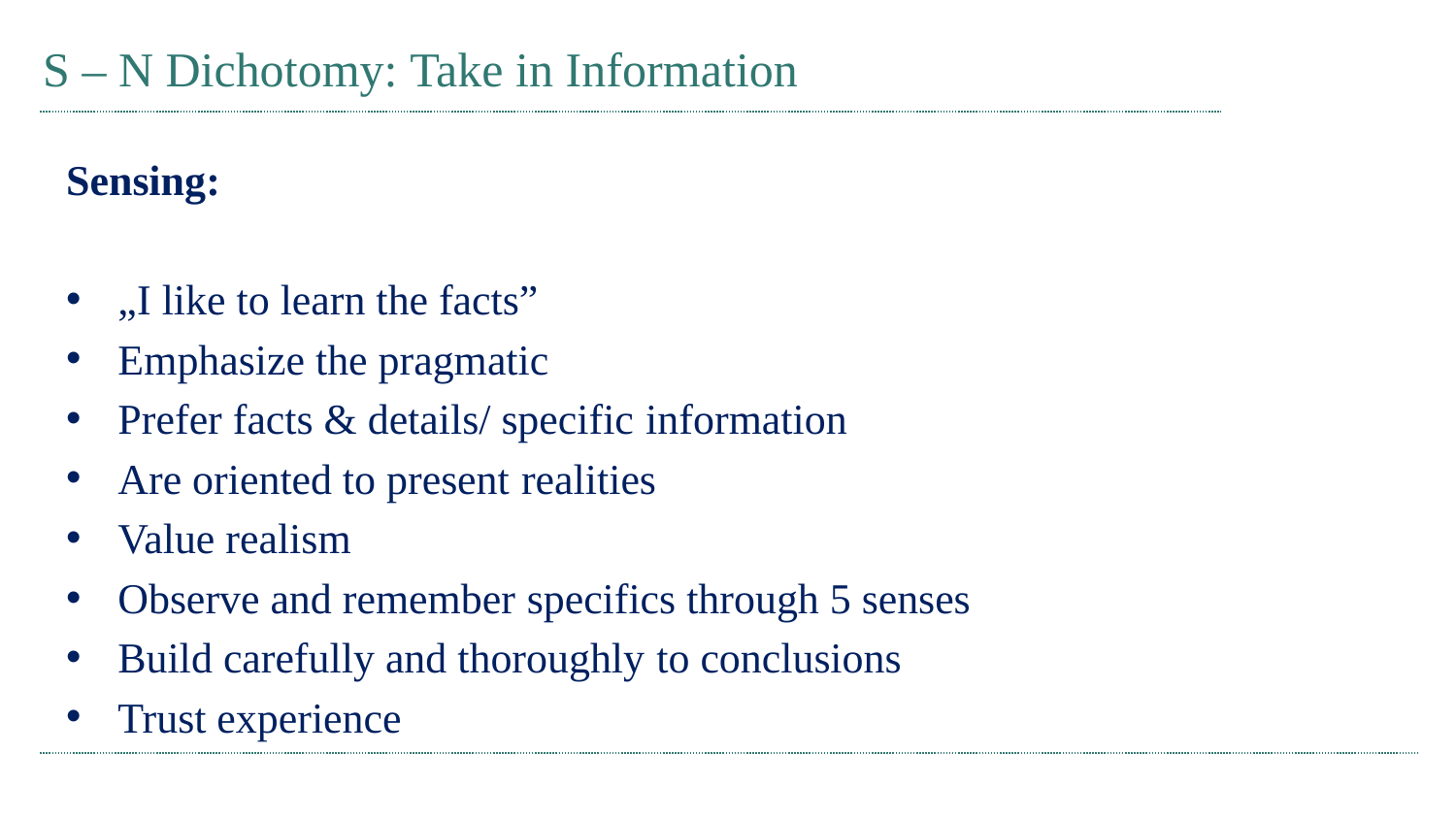

# S – N Dichotomy: Take in Information
Sensing:

„I like to learn the facts”
Emphasize the pragmatic
Prefer facts & details/ specific information
Are oriented to present realities
Value realism
Observe and remember specifics through 5 senses
Build carefully and thoroughly to conclusions
Trust experience